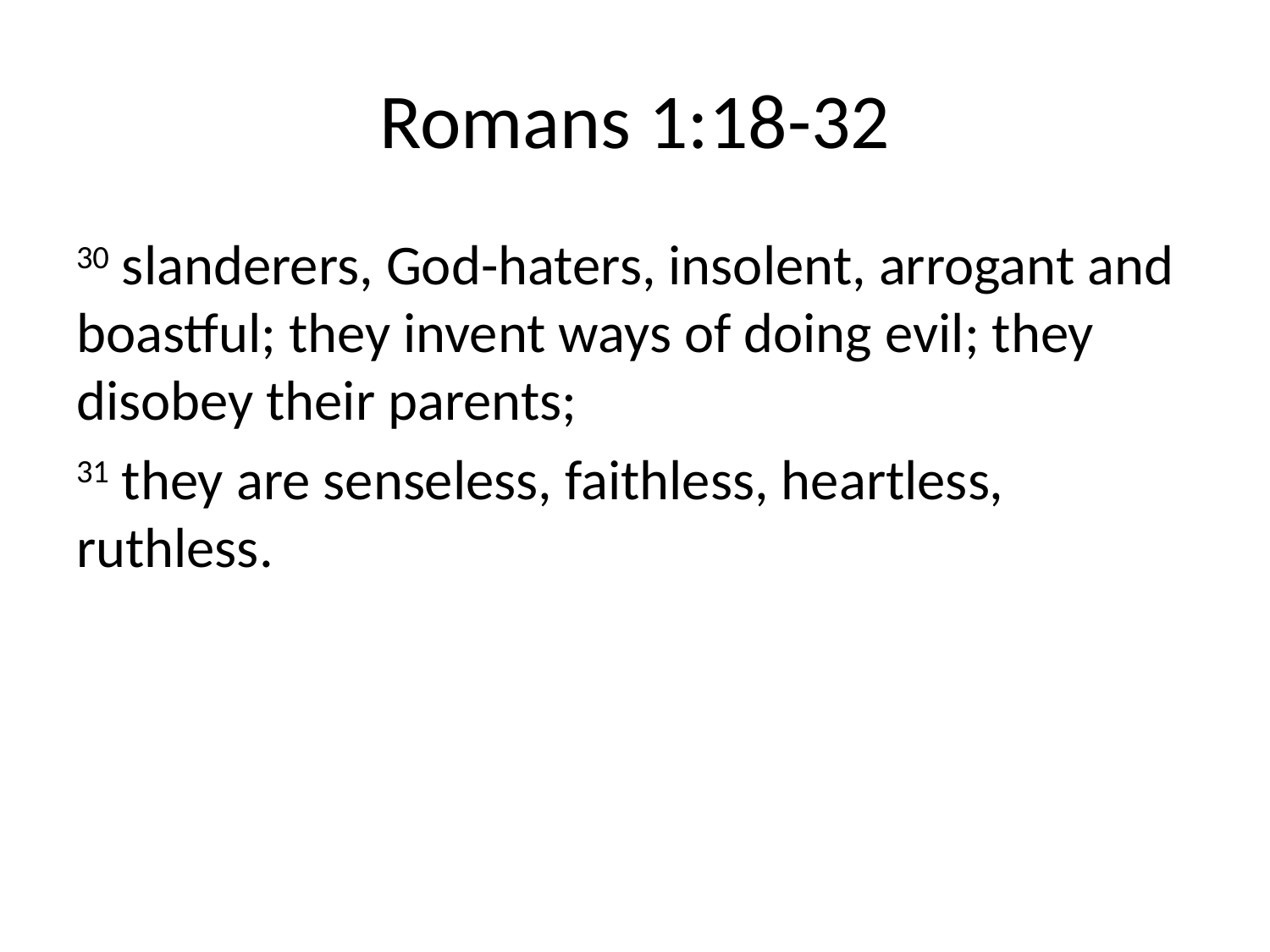

# Romans 1:18-32
30 slanderers, God-haters, insolent, arrogant and boastful; they invent ways of doing evil; they disobey their parents;
31 they are senseless, faithless, heartless, ruthless.